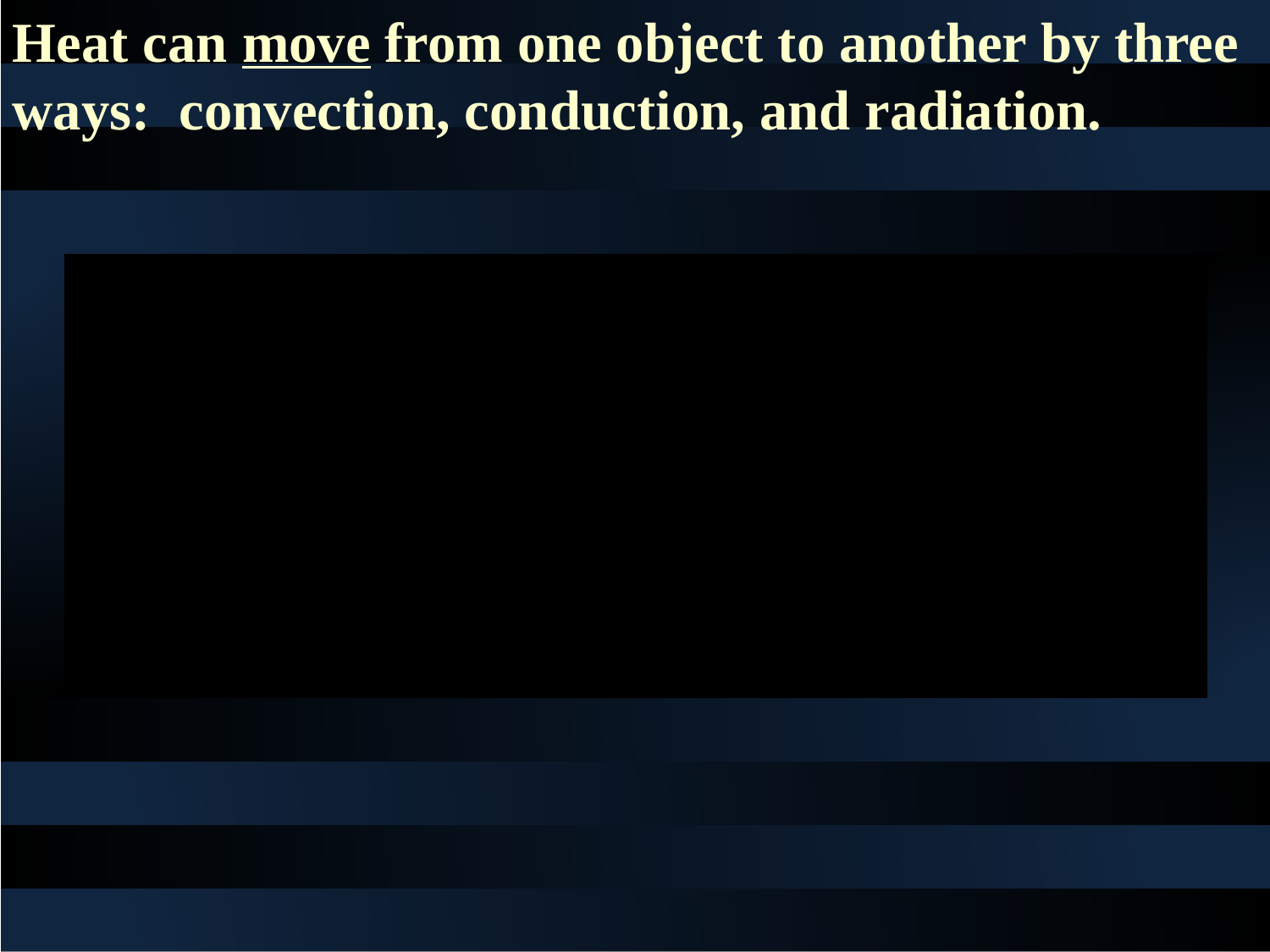

Heat can move from one object to another by three ways:  convection, conduction, and radiation.